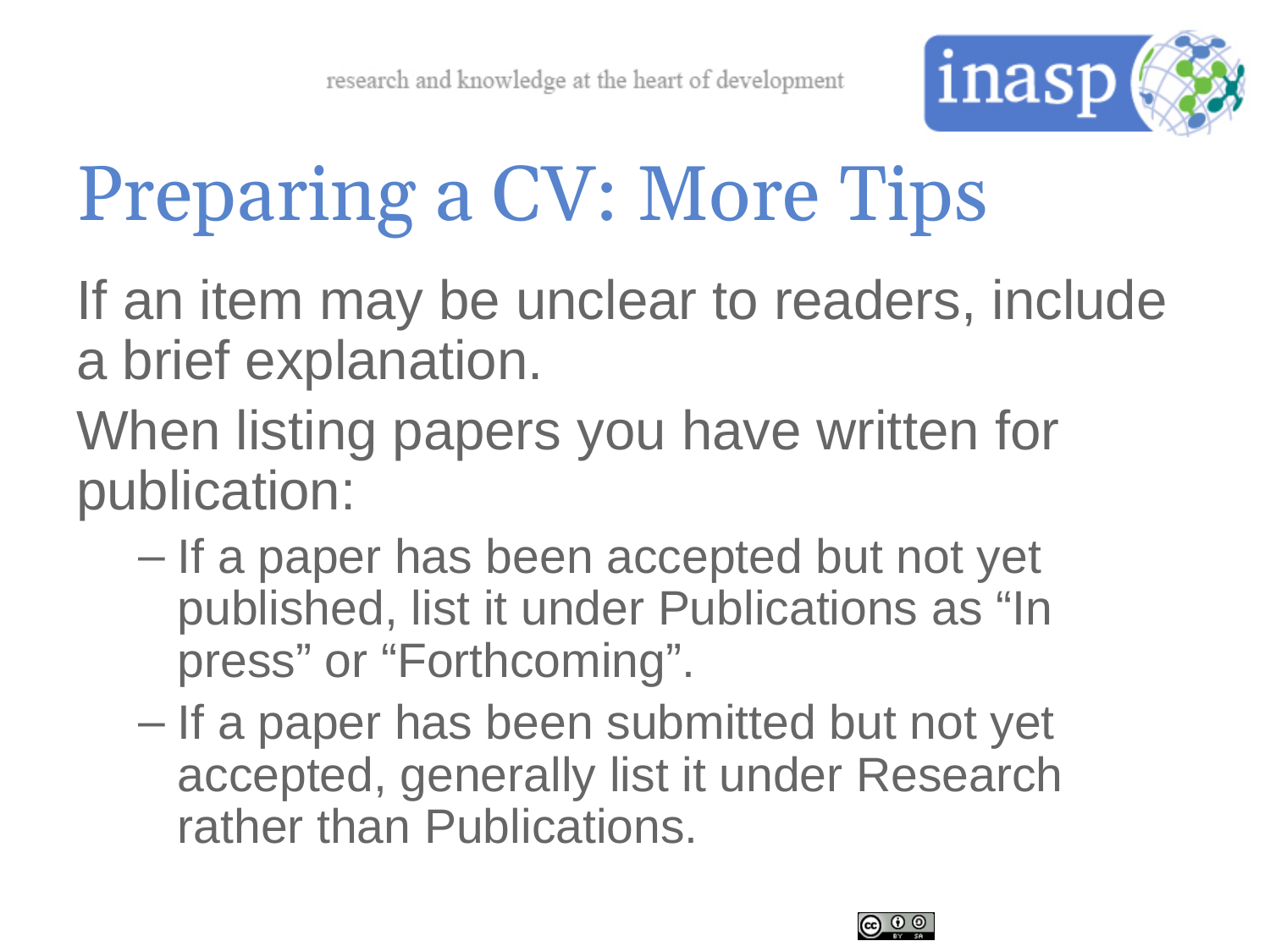

# Preparing a CV: More Tips
If an item may be unclear to readers, include a brief explanation.
When listing papers you have written for publication:
If a paper has been accepted but not yet published, list it under Publications as “In press” or “Forthcoming”.
If a paper has been submitted but not yet accepted, generally list it under Research rather than Publications.